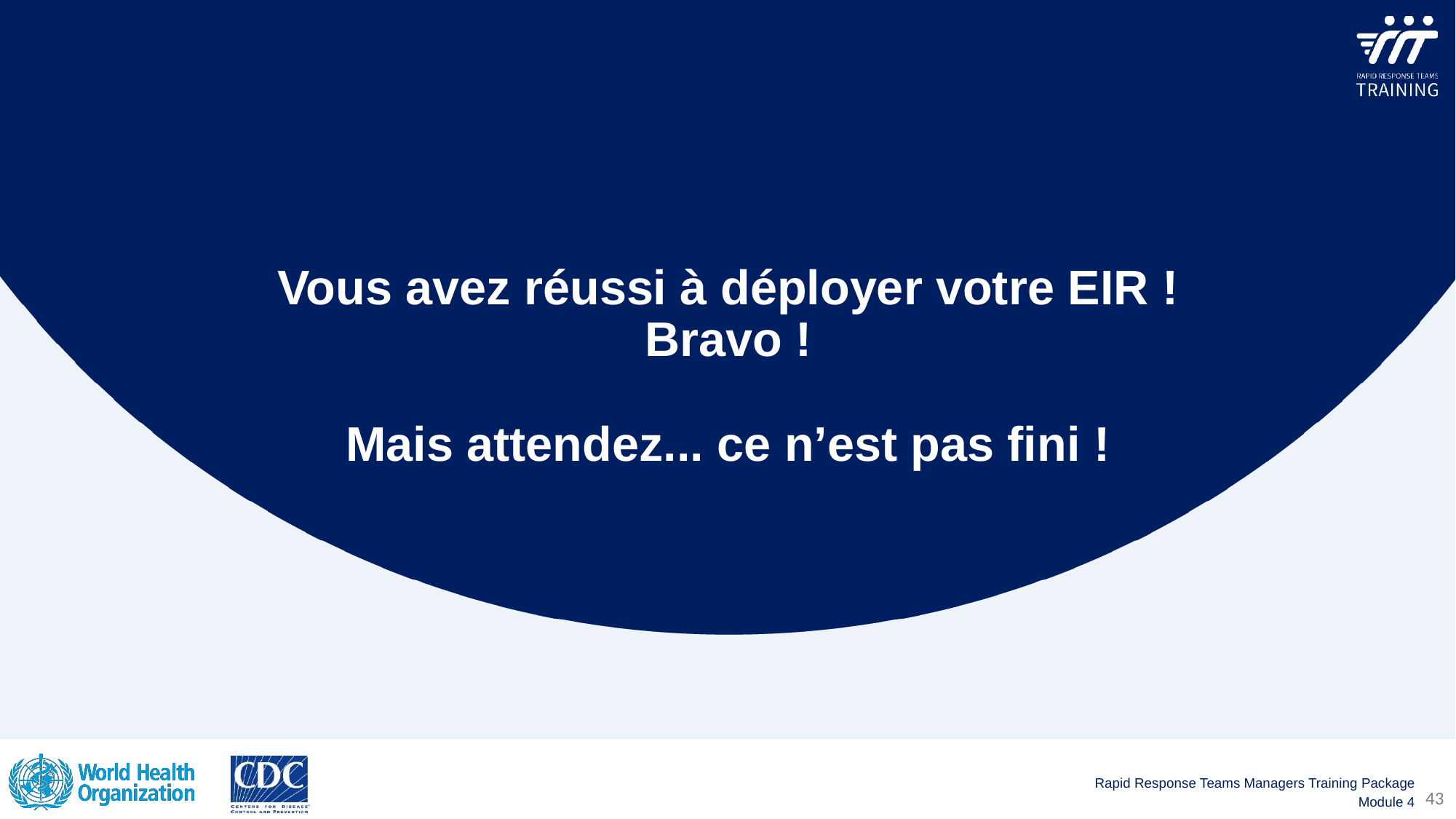

Vous avez réussi à déployer votre EIR !
Bravo !

Mais attendez... ce nʼest pas fini !
43